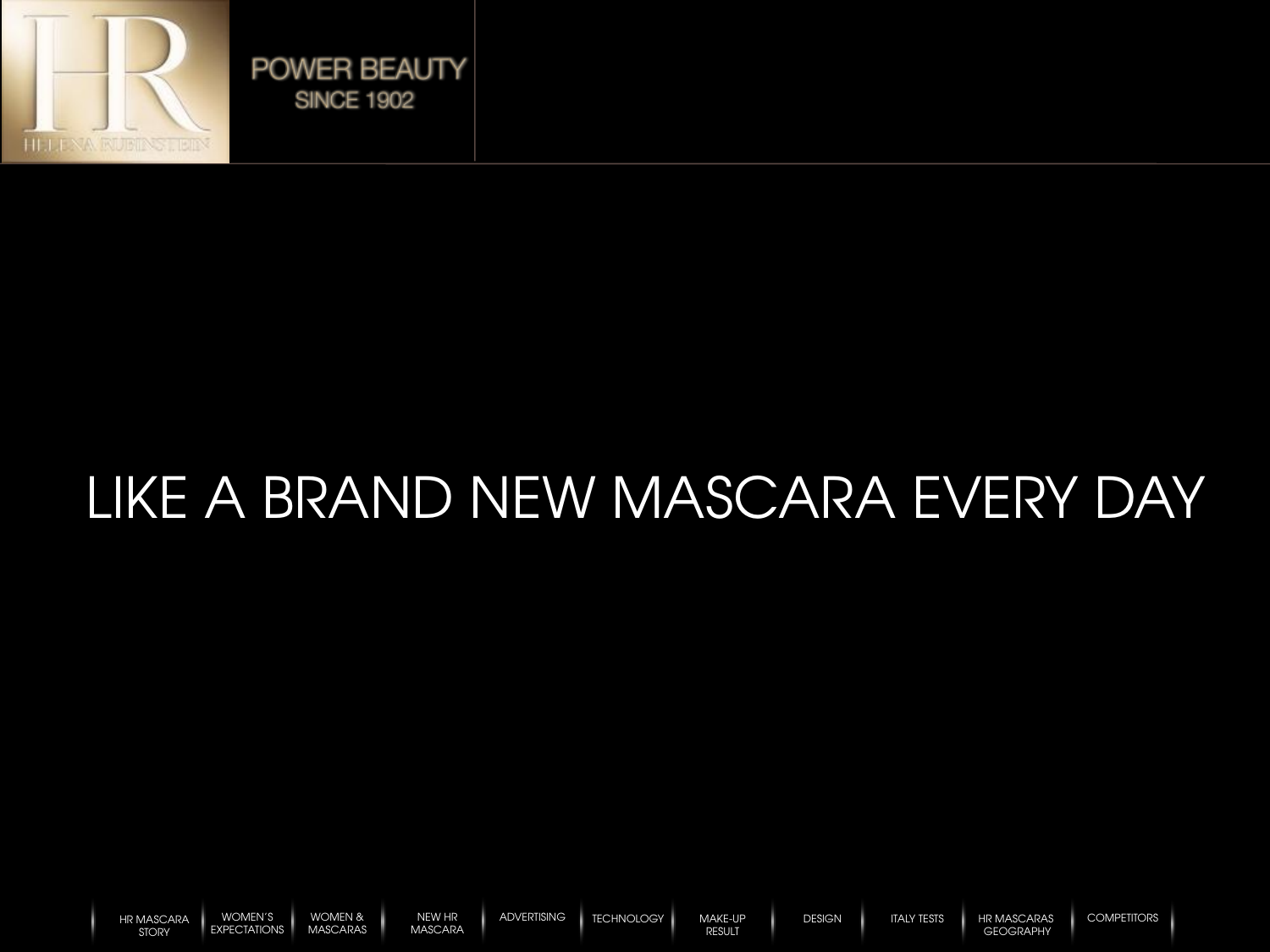

LIKE A BRAND NEW MASCARA EVERY DAY